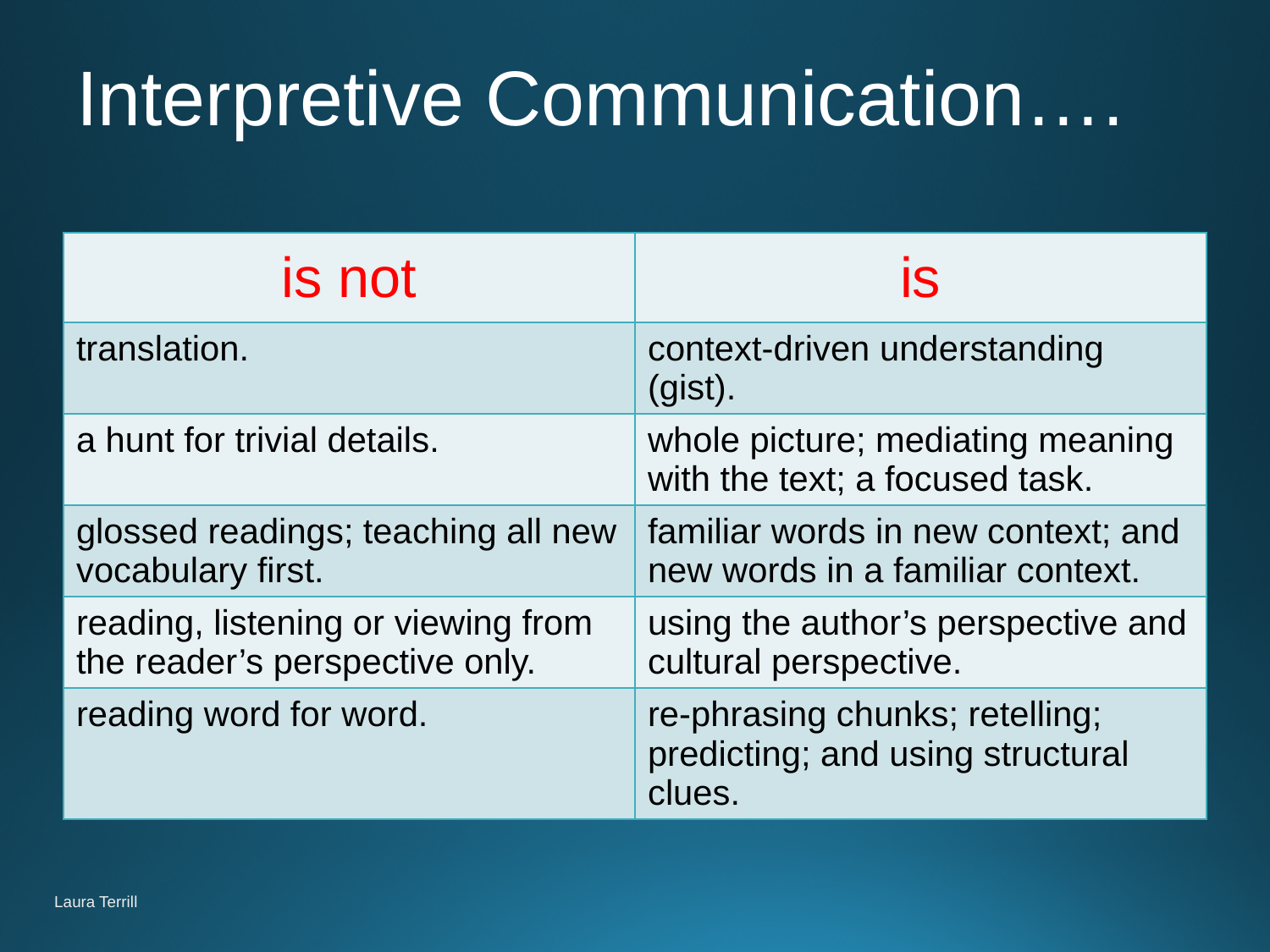

# Interpretive Communication….
| is not | is |
| --- | --- |
| translation. | context-driven understanding (gist). |
| a hunt for trivial details. | whole picture; mediating meaning with the text; a focused task. |
| glossed readings; teaching all new vocabulary first. | familiar words in new context; and new words in a familiar context. |
| reading, listening or viewing from the reader’s perspective only. | using the author’s perspective and cultural perspective. |
| reading word for word. | re-phrasing chunks; retelling; predicting; and using structural clues. |
Laura Terrill